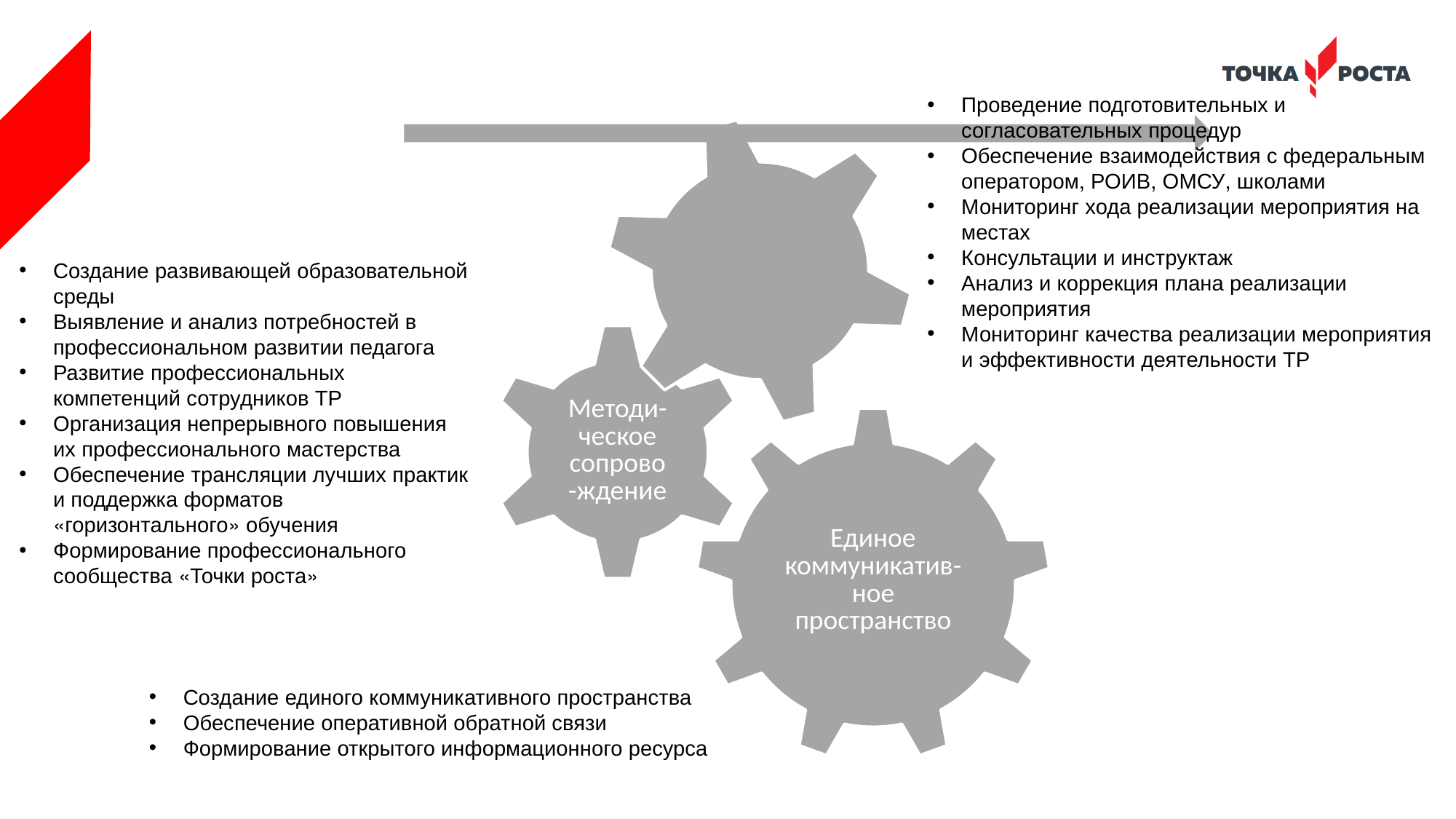

Проведение подготовительных и согласовательных процедур
Обеспечение взаимодействия с федеральным оператором, РОИВ, ОМСУ, школами
Мониторинг хода реализации мероприятия на местах
Консультации и инструктаж
Анализ и коррекция плана реализации мероприятия
Мониторинг качества реализации мероприятия и эффективности деятельности ТР
Единое коммуникатив-ное пространство
Методи-ческое сопрово-ждение
Организа-ционное сопрово-ждение
Создание развивающей образовательной среды
Выявление и анализ потребностей в профессиональном развитии педагога
Развитие профессиональных компетенций сотрудников ТР
Организация непрерывного повышения их профессионального мастерства
Обеспечение трансляции лучших практик и поддержка форматов «горизонтального» обучения
Формирование профессионального сообщества «Точки роста»
Создание единого коммуникативного пространства
Обеспечение оперативной обратной связи
Формирование открытого информационного ресурса